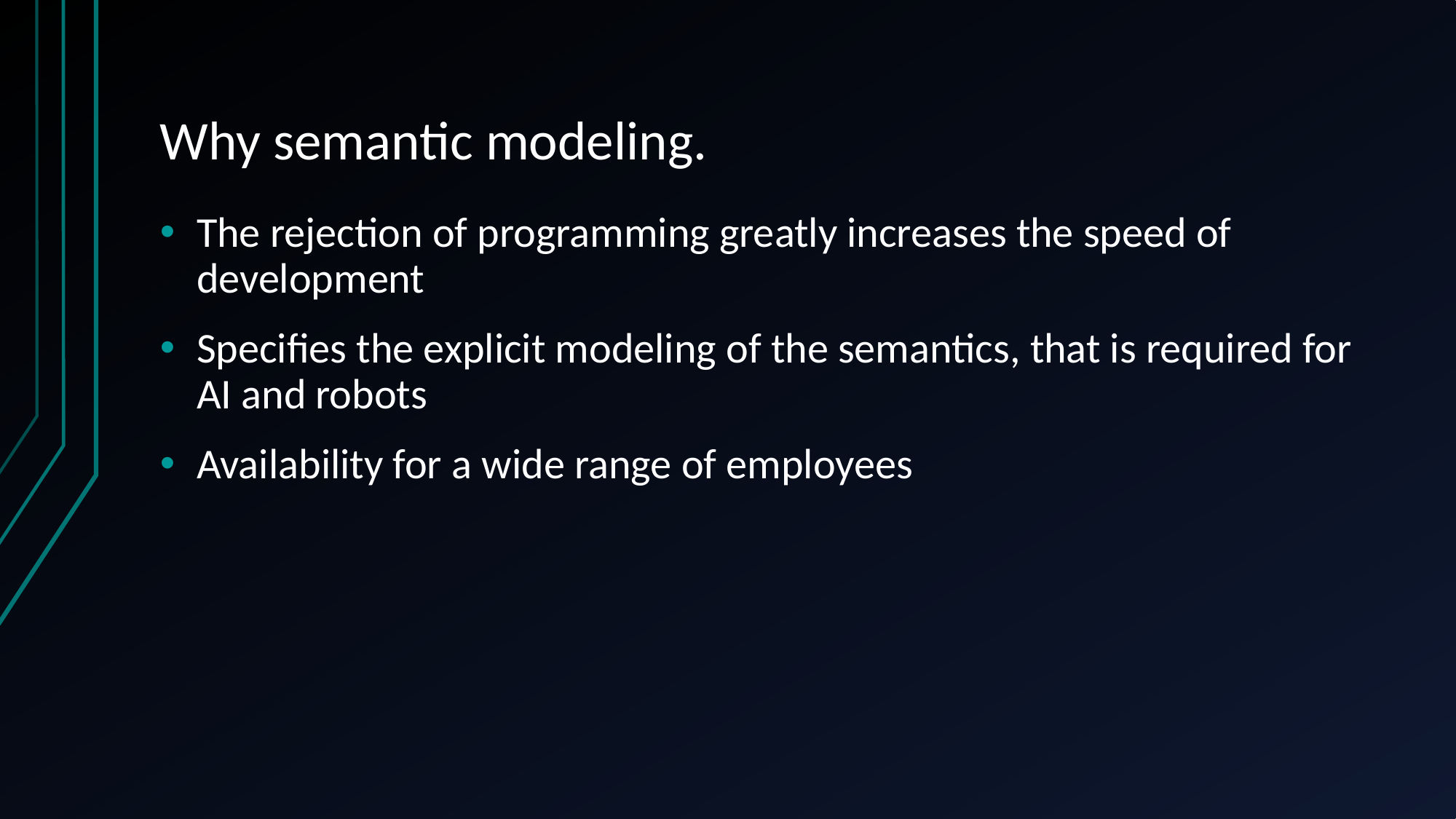

# Why semantic modeling.
The rejection of programming greatly increases the speed of development
Specifies the explicit modeling of the semantics, that is required for AI and robots
Availability for a wide range of employees